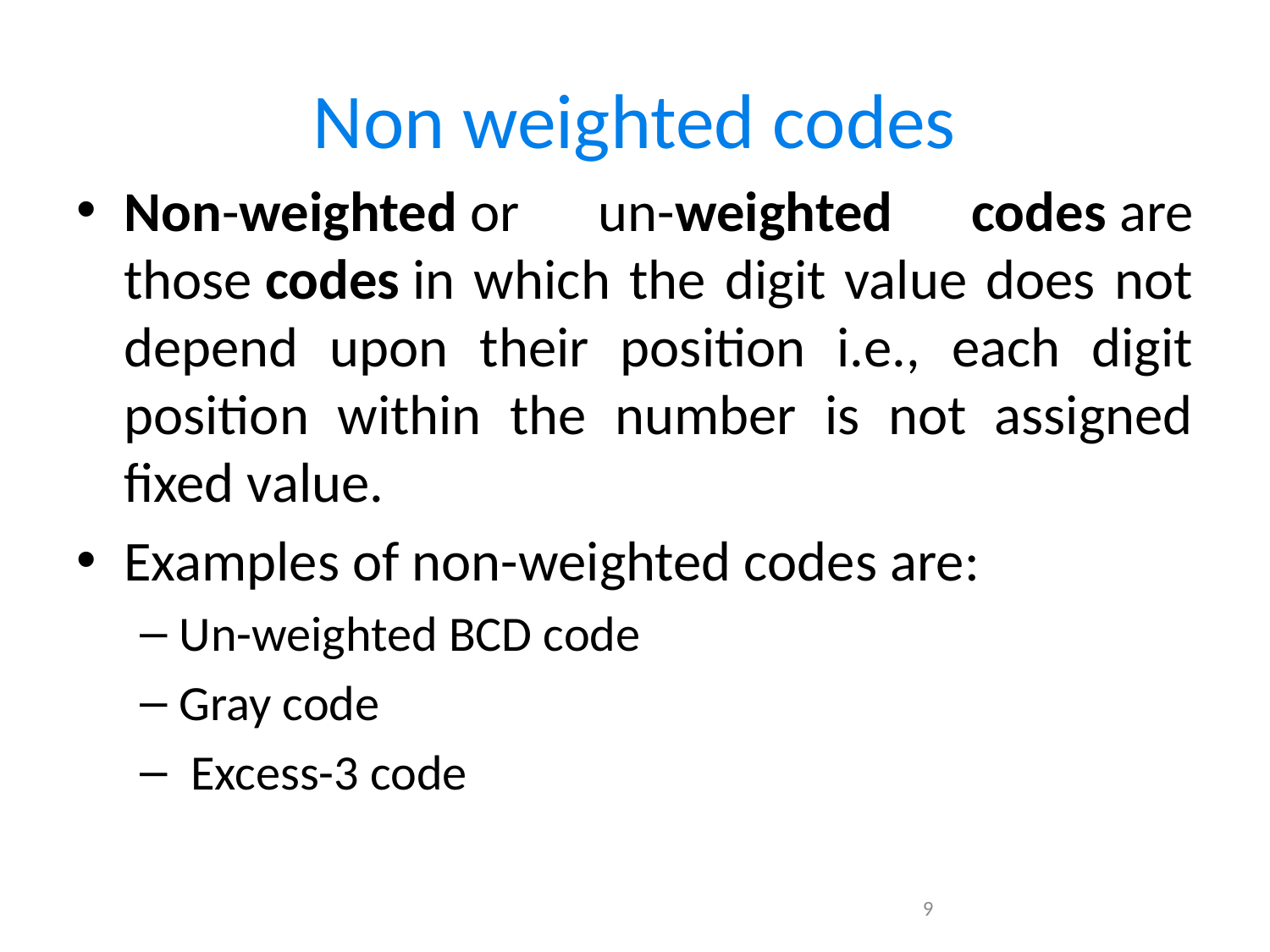

# Non weighted codes
Non-weighted or un-weighted codes are those codes in which the digit value does not depend upon their position i.e., each digit position within the number is not assigned fixed value.
Examples of non-weighted codes are:
Un-weighted BCD code
Gray code
 Excess-3 code
9